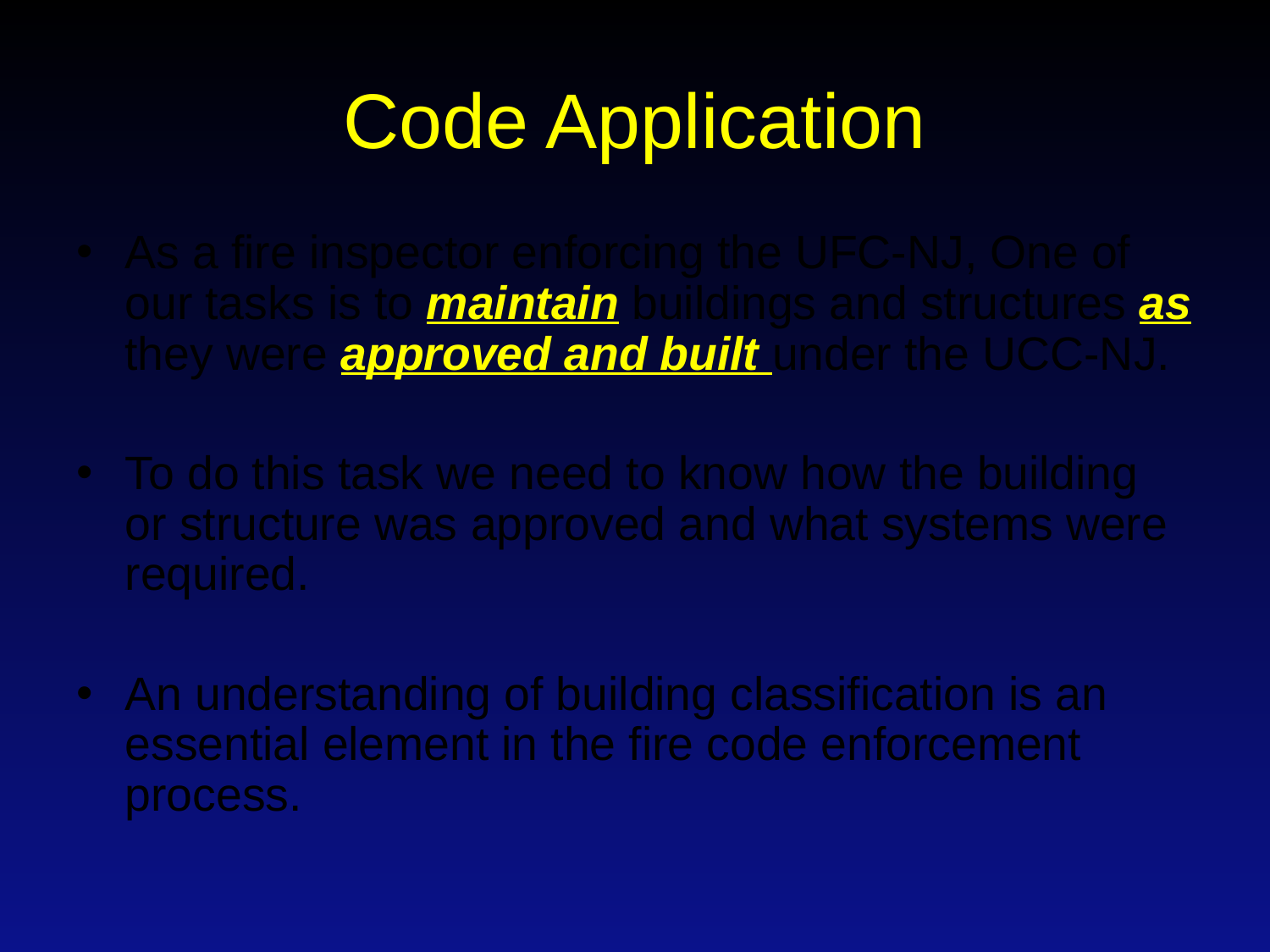

# Code Application
As a fire inspector enforcing the UFC-NJ, One of our tasks is to maintain buildings and structures as they were approved and built under the UCC-NJ.

To do this task we need to know how the building or structure was approved and what systems were required.

An understanding of building classification is an essential element in the fire code enforcement process.